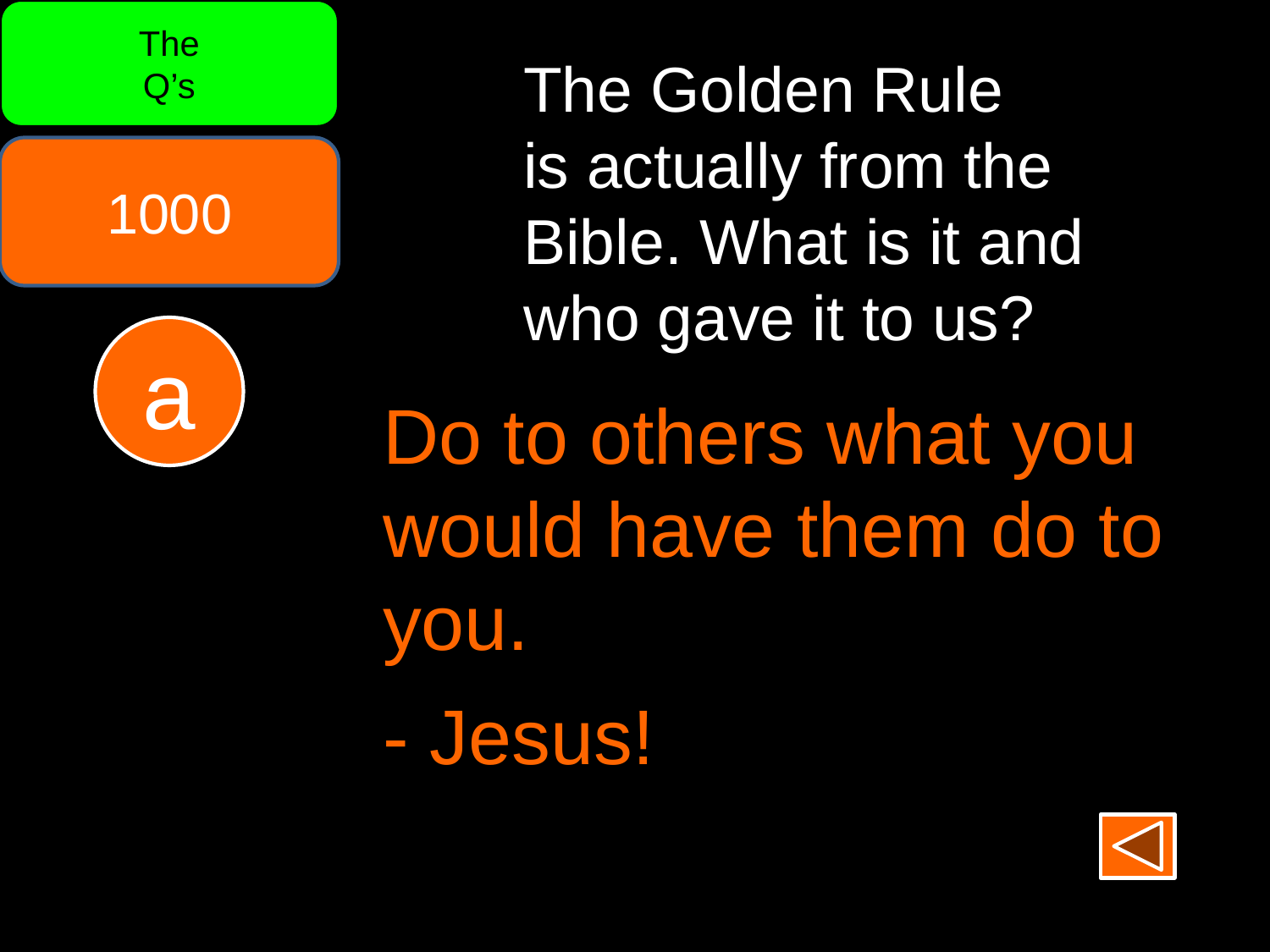

The
Q’s
The Golden Rule
is actually from the
Bible. What is it and
who gave it to us?
1000
a
Do to others what you would have them do to you.

- Jesus!